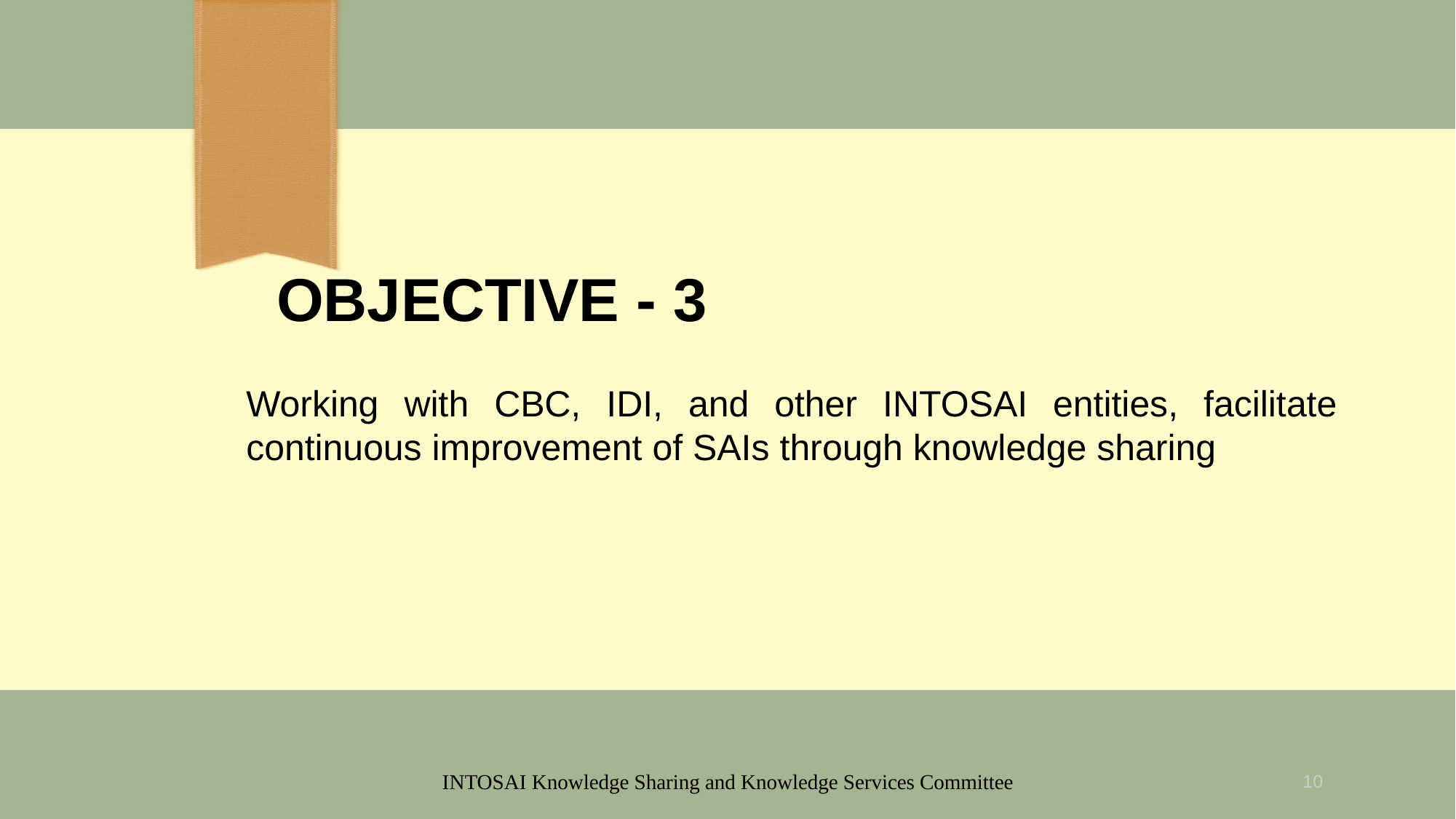

# Objective - 3
Working with CBC, IDI, and other INTOSAI entities, facilitate continuous improvement of SAIs through knowledge sharing

INTOSAI Knowledge Sharing and Knowledge Services Committee
10